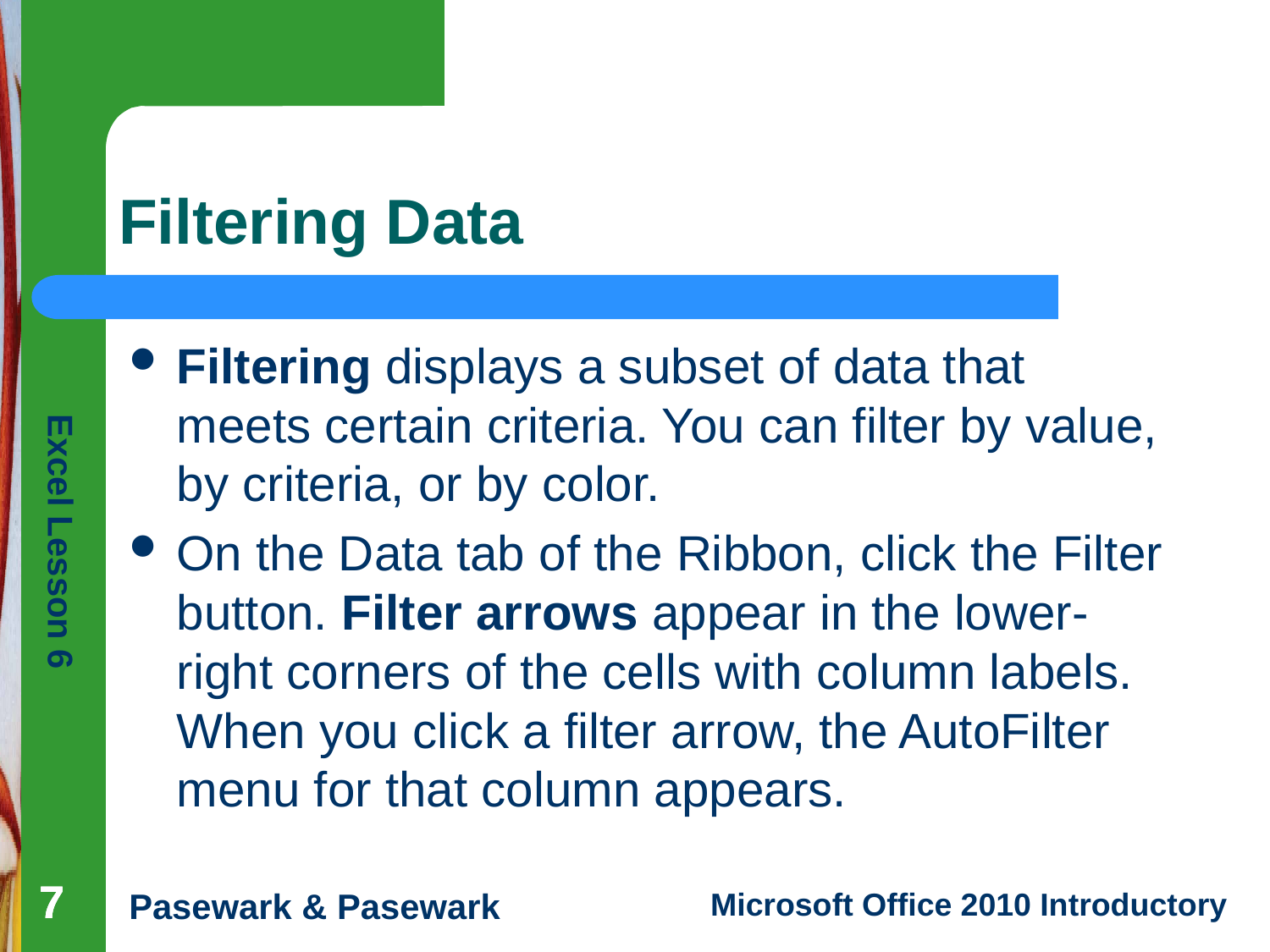

# Filtering Data
Filtering displays a subset of data that meets certain criteria. You can filter by value, by criteria, or by color.
On the Data tab of the Ribbon, click the Filter button. Filter arrows appear in the lower-right corners of the cells with column labels. When you click a filter arrow, the AutoFilter menu for that column appears.
7
7
7